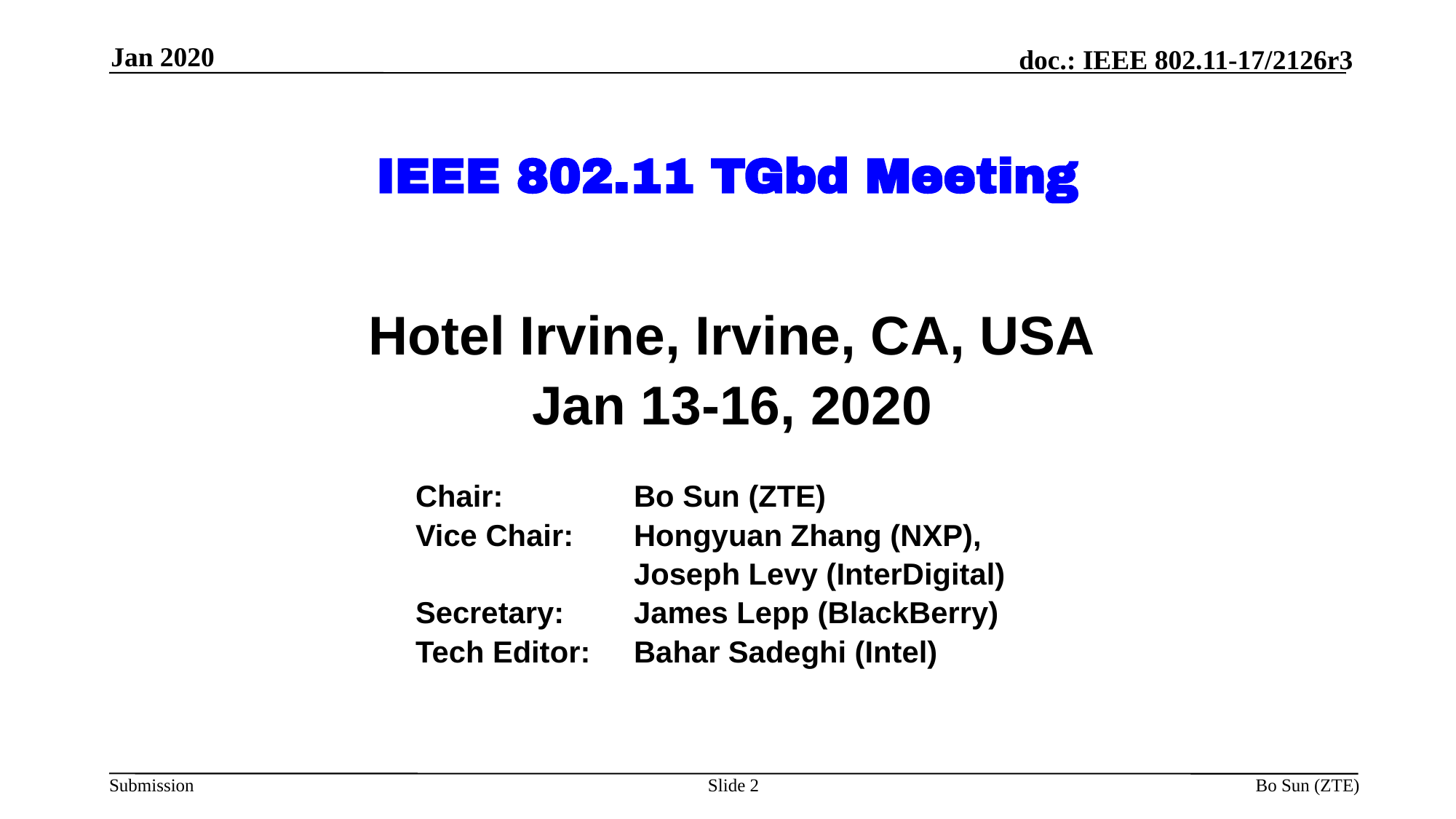

Jan 2020
# IEEE 802.11 TGbd Meeting

Hotel Irvine, Irvine, CA, USA
Jan 13-16, 2020

			Chair: 		Bo Sun (ZTE)
			Vice Chair: 	Hongyuan Zhang (NXP),
 					Joseph Levy (InterDigital)
			Secretary: 	James Lepp (BlackBerry)
			Tech Editor:	Bahar Sadeghi (Intel)
Slide 2
Bo Sun (ZTE)